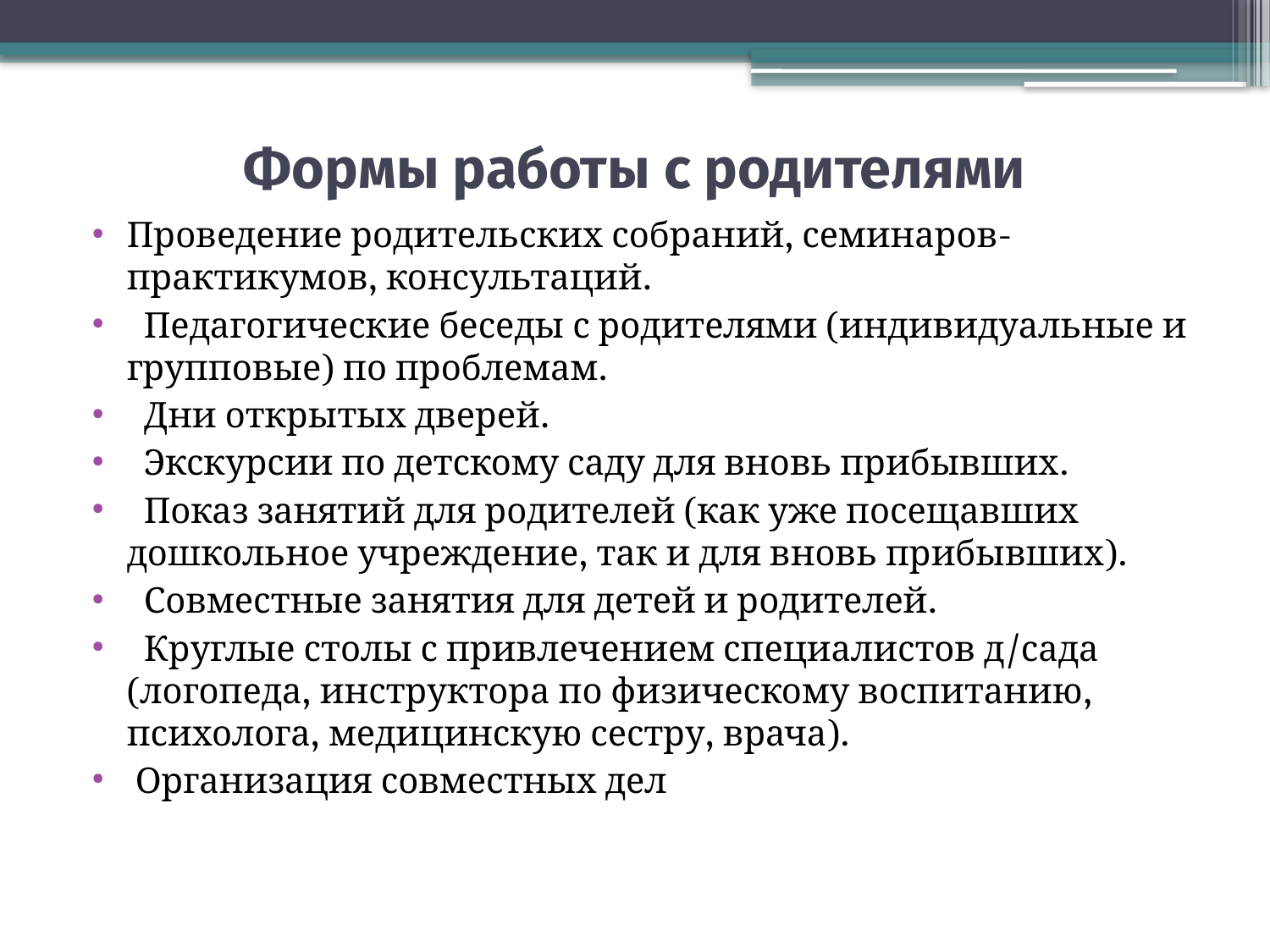

# Формы работы с родителями
Проведение родительских собраний, семинаров-практикумов, консультаций.
  Педагогические беседы с родителями (индивидуальные и групповые) по проблемам.
  Дни открытых дверей.
  Экскурсии по детскому саду для вновь прибывших.
  Показ занятий для родителей (как уже посещавших дошкольное учреждение, так и для вновь прибывших).
  Совместные занятия для детей и родителей.
  Круглые столы с привлечением специалистов д/сада (логопеда, инструктора по физическому воспитанию, психолога, медицинскую сестру, врача).
 Организация совместных дел